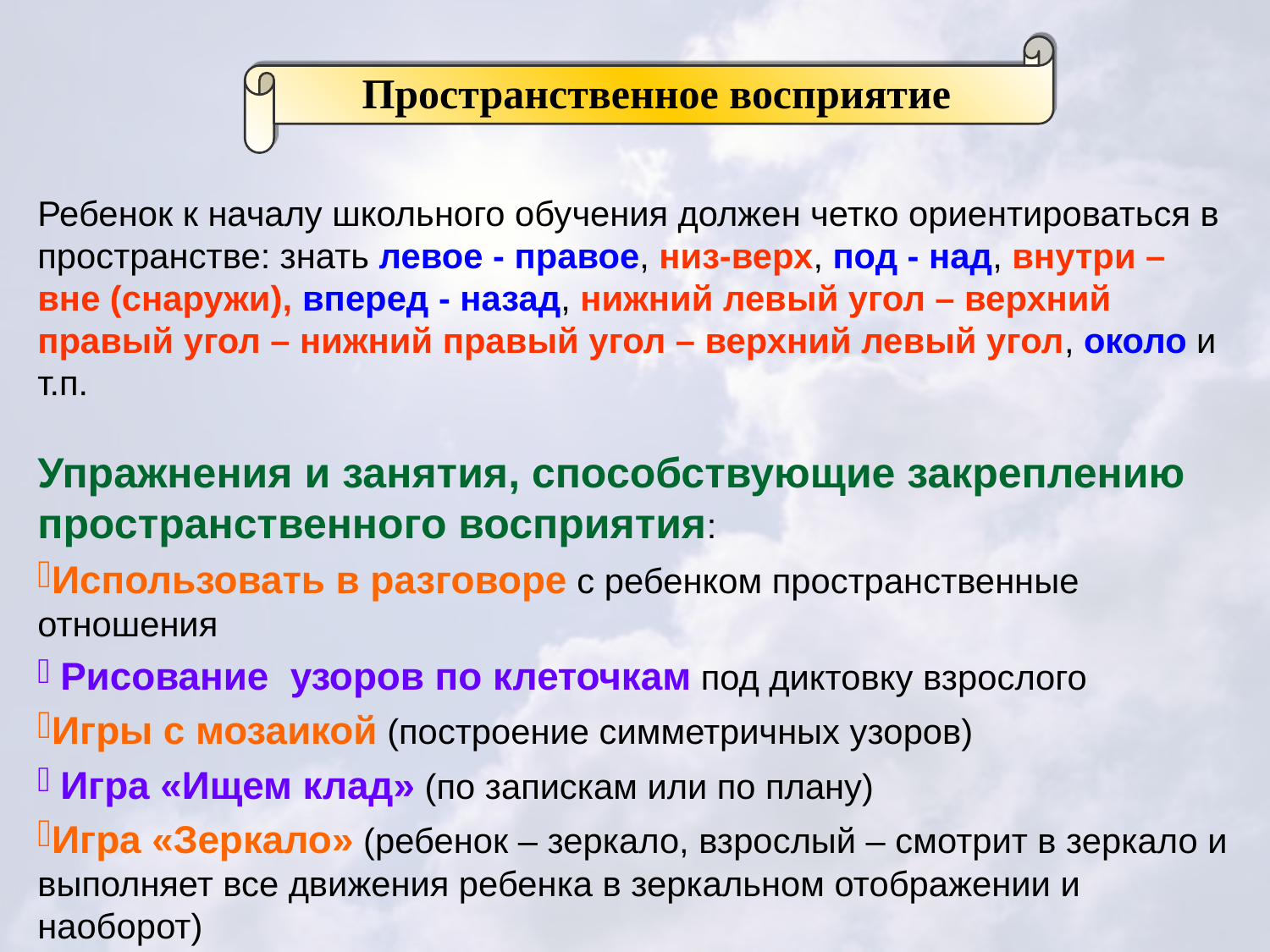

Пространственное восприятие
Ребенок к началу школьного обучения должен четко ориентироваться в пространстве: знать левое - правое, низ-верх, под - над, внутри – вне (снаружи), вперед - назад, нижний левый угол – верхний правый угол – нижний правый угол – верхний левый угол, около и т.п.

Упражнения и занятия, способствующие закреплению пространственного восприятия:
Использовать в разговоре с ребенком пространственные отношения
 Рисование  узоров по клеточкам под диктовку взрослого
Игры с мозаикой (построение симметричных узоров)
 Игра «Ищем клад» (по запискам или по плану)
Игра «Зеркало» (ребенок – зеркало, взрослый – смотрит в зеркало и выполняет все движения ребенка в зеркальном отображении и наоборот)